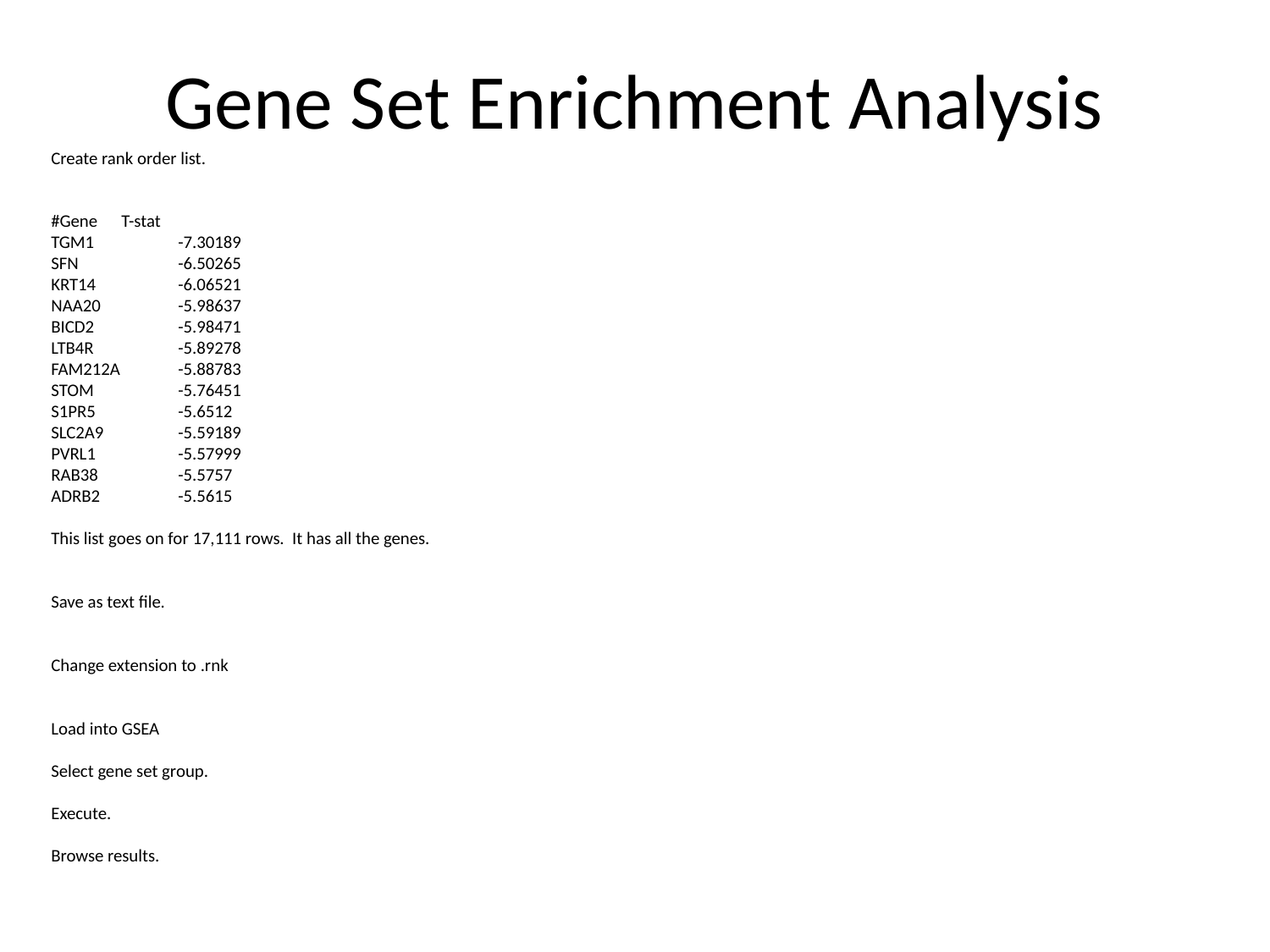

# Gene Set Enrichment Analysis
Create rank order list.

#Gene      T-stat
TGM1	-7.30189
SFN	-6.50265
KRT14	-6.06521
NAA20	-5.98637
BICD2	-5.98471
LTB4R	-5.89278
FAM212A	-5.88783
STOM	-5.76451
S1PR5	-5.6512
SLC2A9	-5.59189
PVRL1	-5.57999
RAB38	-5.5757
ADRB2	-5.5615

This list goes on for 17,111 rows.  It has all the genes.

Save as text file.

Change extension to .rnk

Load into GSEA

Select gene set group.

Execute.

Browse results.